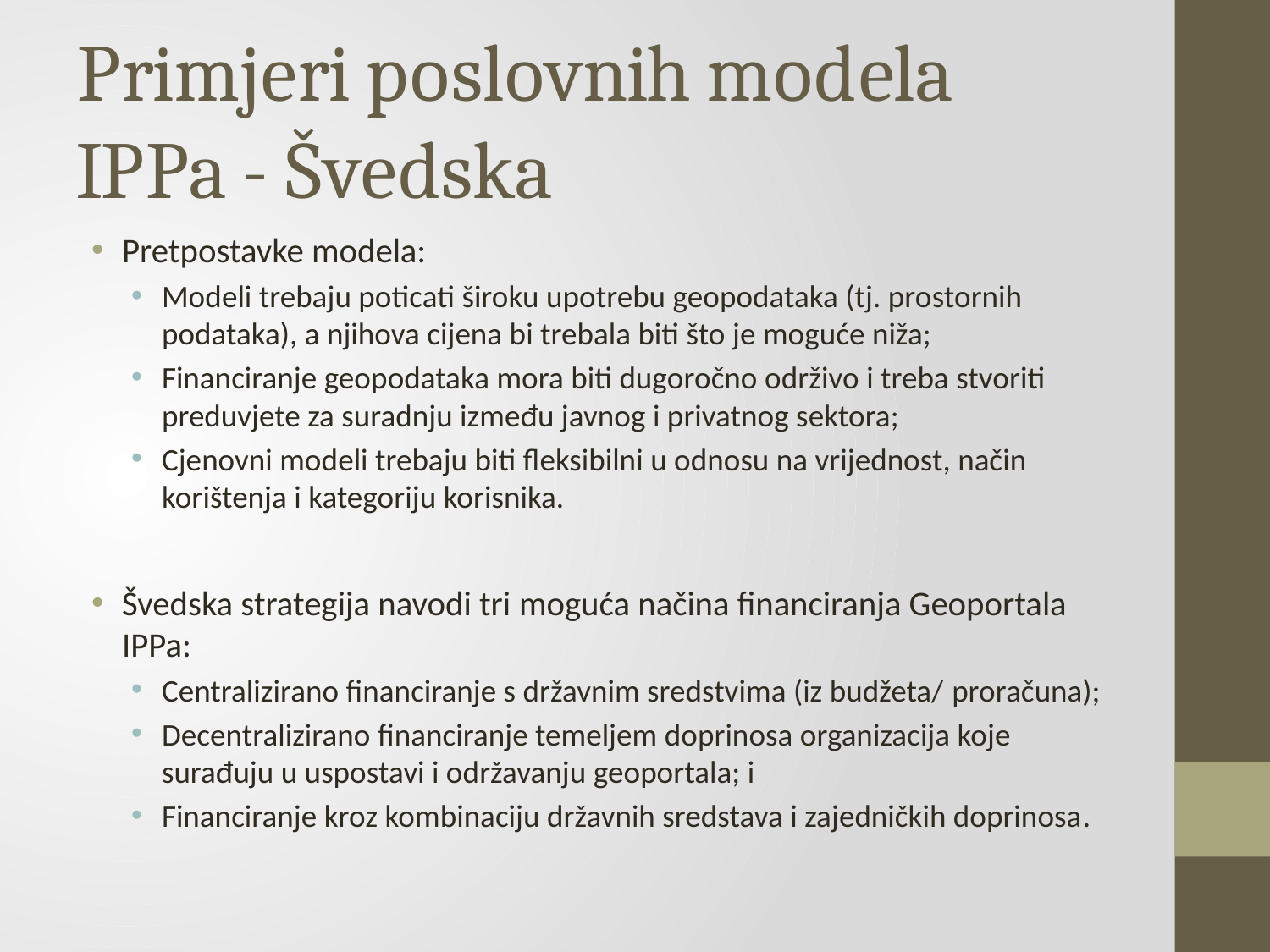

# Primjeri poslovnih modela IPPa - Švedska
Pretpostavke modela:
Modeli trebaju poticati široku upotrebu geopodataka (tj. prostornih podataka), a njihova cijena bi trebala biti što je moguće niža;
Financiranje geopodataka mora biti dugoročno održivo i treba stvoriti preduvjete za suradnju između javnog i privatnog sektora;
Cjenovni modeli trebaju biti fleksibilni u odnosu na vrijednost, način korištenja i kategoriju korisnika.

Švedska strategija navodi tri moguća načina financiranja Geoportala IPPa:
Centralizirano financiranje s državnim sredstvima (iz budžeta/ proračuna);
Decentralizirano financiranje temeljem doprinosa organizacija koje surađuju u uspostavi i održavanju geoportala; i
Financiranje kroz kombinaciju državnih sredstava i zajedničkih doprinosa.